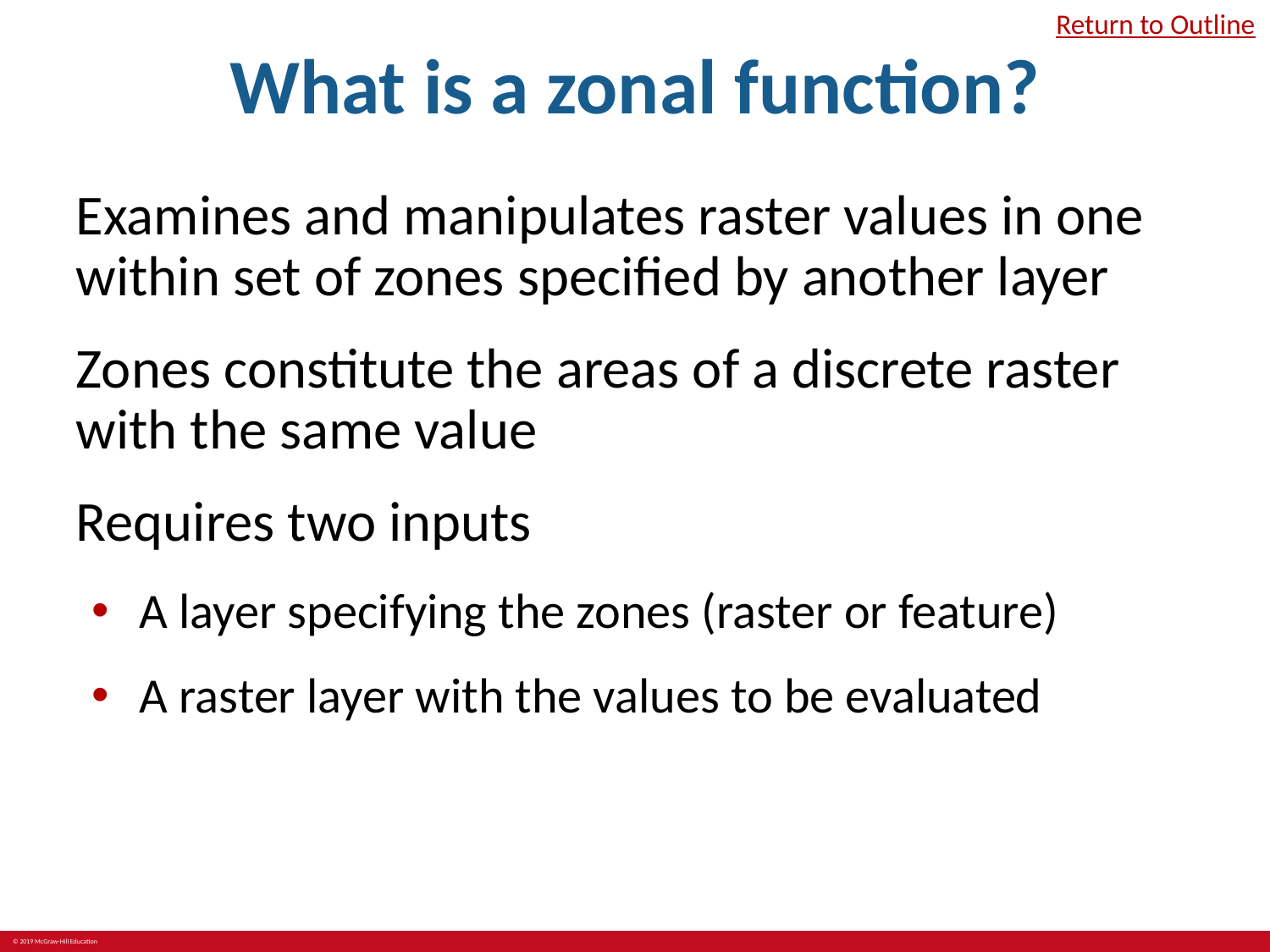

# What is a zonal function?
Return to Outline
Examines and manipulates raster values in one within set of zones specified by another layer
Zones constitute the areas of a discrete raster with the same value
Requires two inputs
A layer specifying the zones (raster or feature)
A raster layer with the values to be evaluated